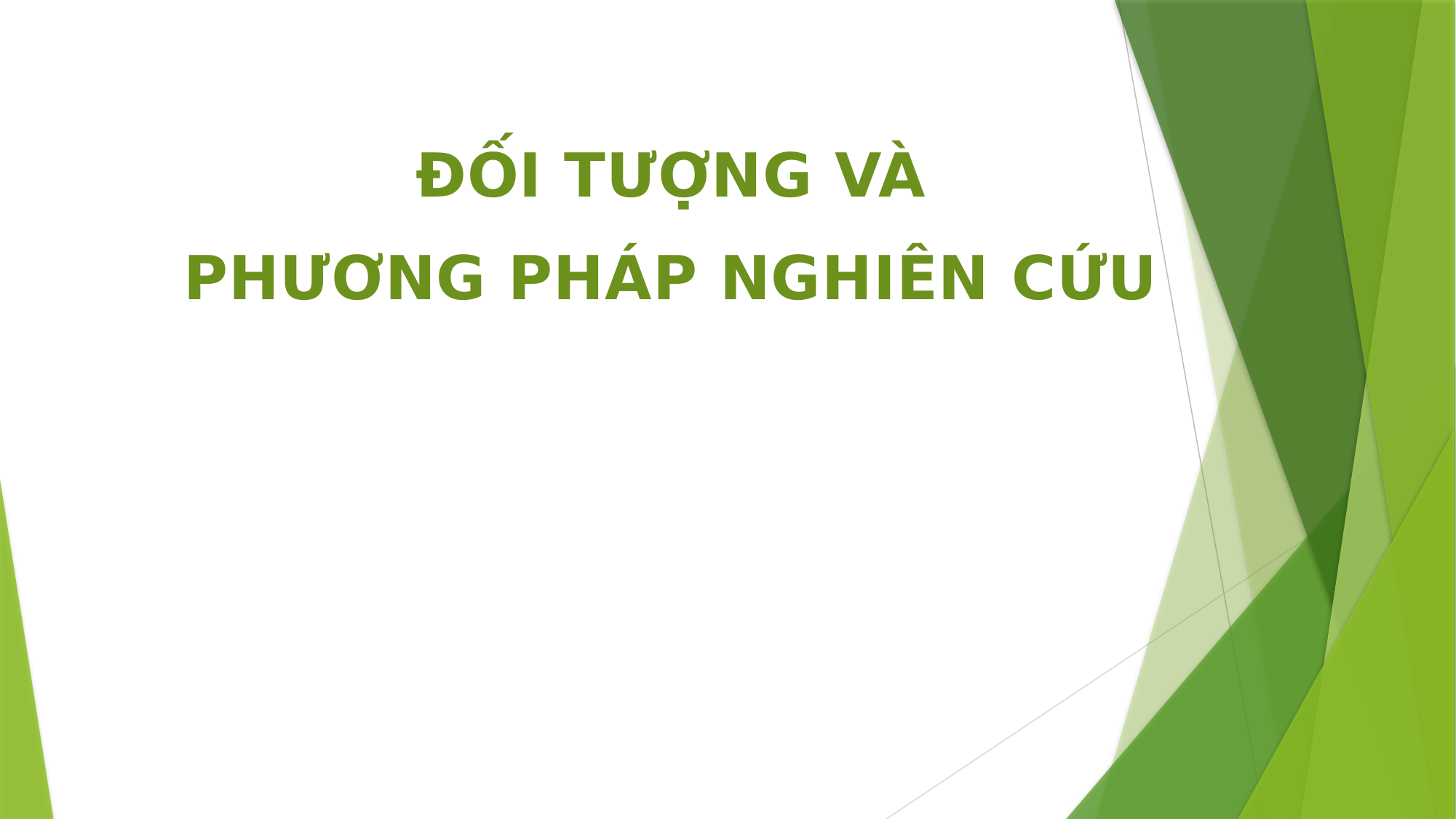

ĐỐI TƯỢNG VÀ
PHƯƠNG PHÁP NGHIÊN CỨU